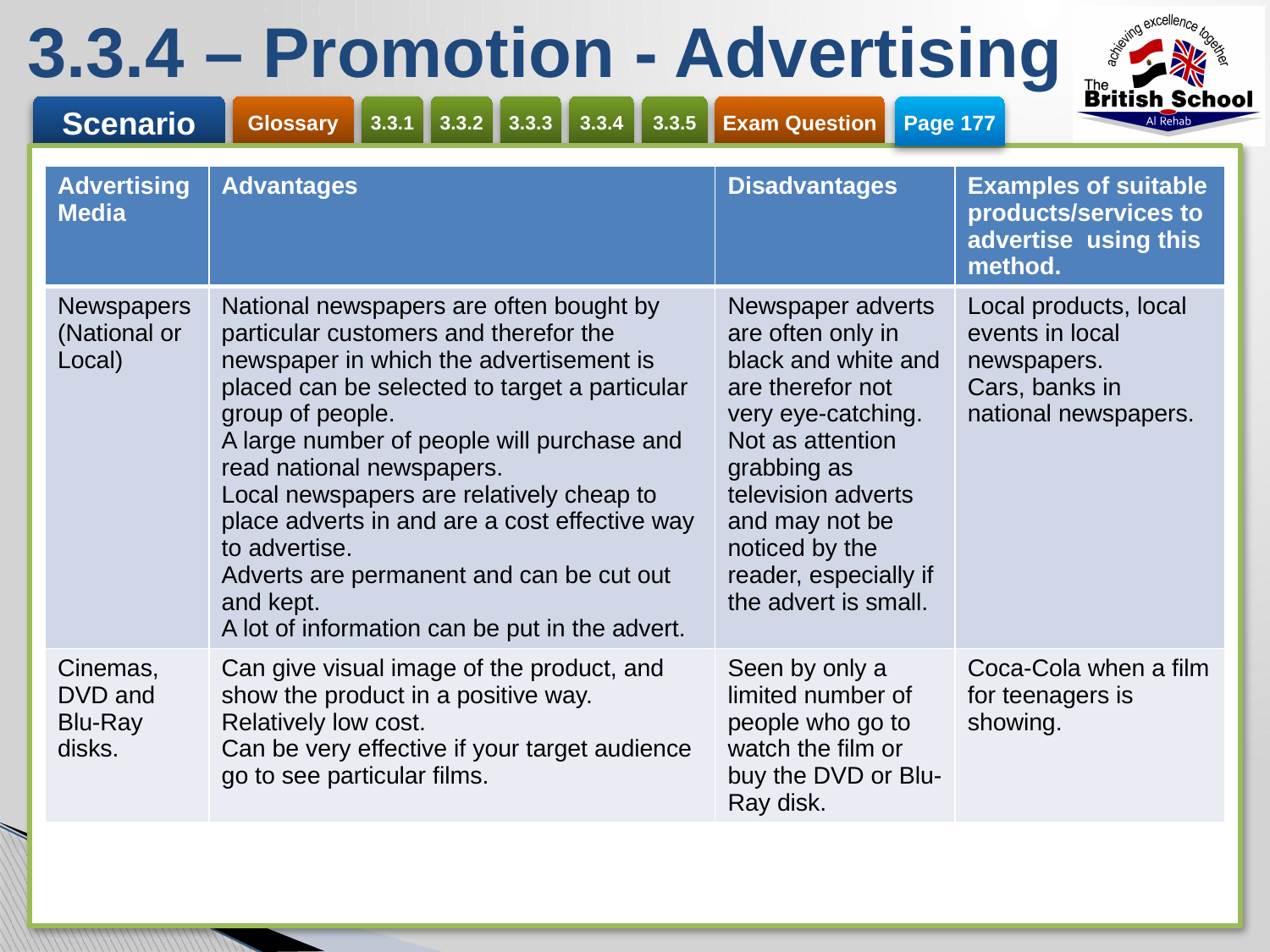

# 3.3.4 – Promotion - Advertising
Page 177
| Advertising Media | Advantages | Disadvantages | Examples of suitable products/services to advertise using this method. |
| --- | --- | --- | --- |
| Newspapers (National or Local) | National newspapers are often bought by particular customers and therefor the newspaper in which the advertisement is placed can be selected to target a particular group of people. A large number of people will purchase and read national newspapers. Local newspapers are relatively cheap to place adverts in and are a cost effective way to advertise. Adverts are permanent and can be cut out and kept. A lot of information can be put in the advert. | Newspaper adverts are often only in black and white and are therefor not very eye-catching. Not as attention grabbing as television adverts and may not be noticed by the reader, especially if the advert is small. | Local products, local events in local newspapers. Cars, banks in national newspapers. |
| Cinemas, DVD and Blu-Ray disks. | Can give visual image of the product, and show the product in a positive way. Relatively low cost. Can be very effective if your target audience go to see particular films. | Seen by only a limited number of people who go to watch the film or buy the DVD or Blu-Ray disk. | Coca-Cola when a film for teenagers is showing. |